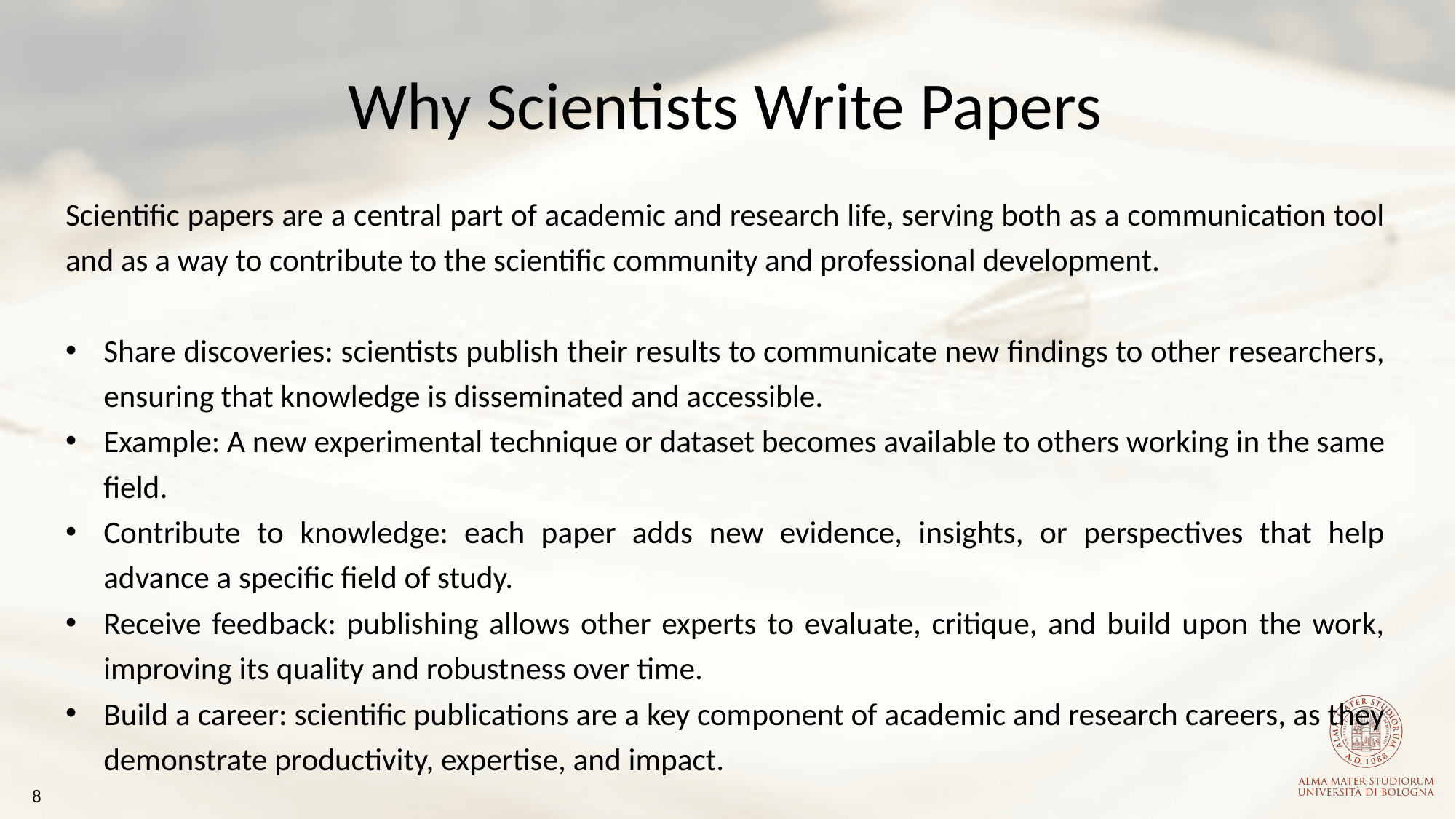

Why Scientists Write Papers
Scientific papers are a central part of academic and research life, serving both as a communication tool and as a way to contribute to the scientific community and professional development.

Share discoveries: scientists publish their results to communicate new findings to other researchers, ensuring that knowledge is disseminated and accessible.
Example: A new experimental technique or dataset becomes available to others working in the same field.
Contribute to knowledge: each paper adds new evidence, insights, or perspectives that help advance a specific field of study.
Receive feedback: publishing allows other experts to evaluate, critique, and build upon the work, improving its quality and robustness over time.
Build a career: scientific publications are a key component of academic and research careers, as they demonstrate productivity, expertise, and impact.